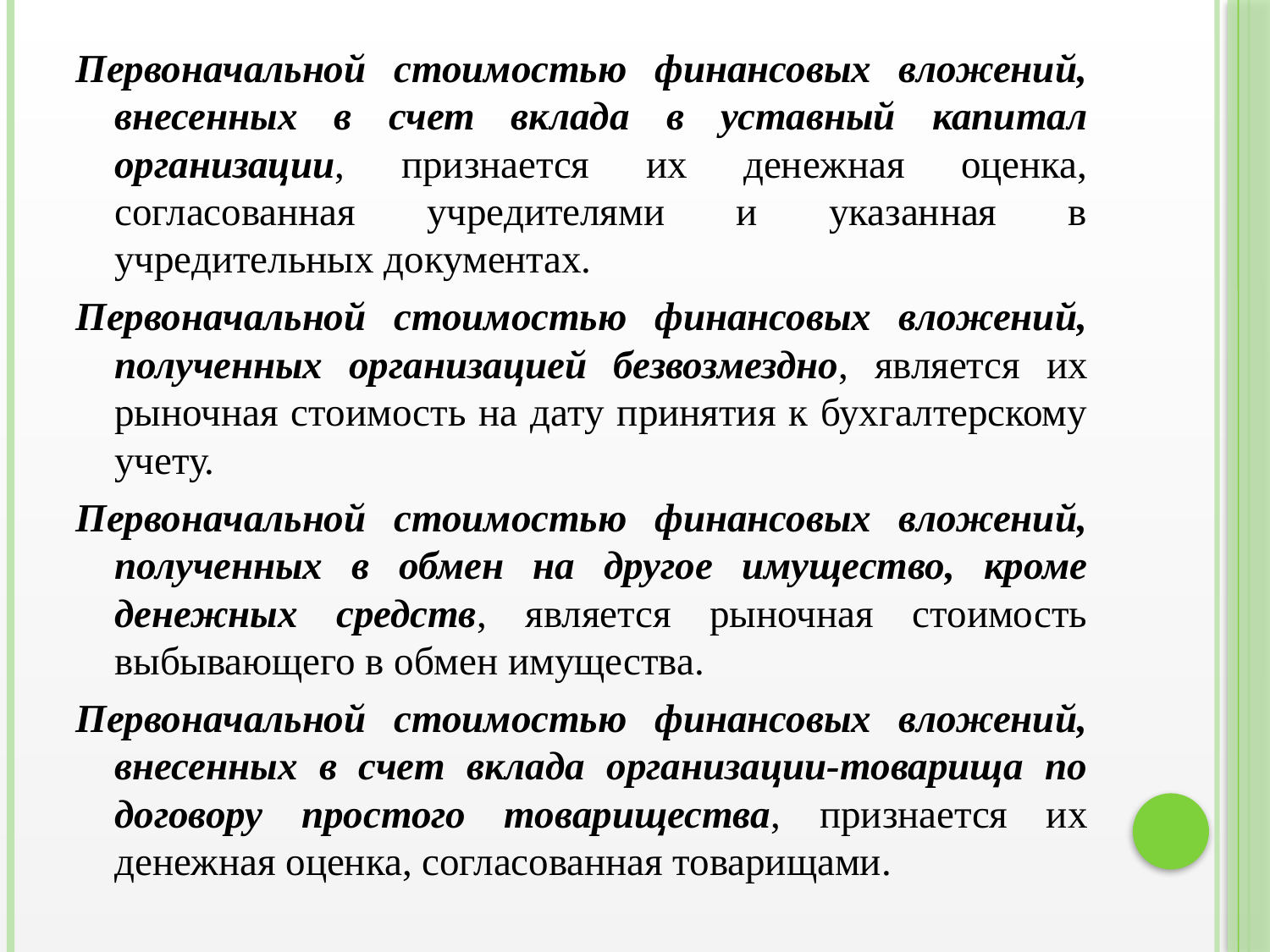

Первоначальной стоимостью финансовых вложений, внесенных в счет вклада в уставный капитал организации, признается их денежная оценка, согласованная учредителями и указанная в учредительных документах.
Первоначальной стоимостью финансовых вложений, полученных организацией безвозмездно, является их рыночная стоимость на дату принятия к бухгалтерскому учету.
Первоначальной стоимостью финансовых вложений, полученных в обмен на другое имущество, кроме денежных средств, является рыночная стоимость выбывающего в обмен имущества.
Первоначальной стоимостью финансовых вложений, внесенных в счет вклада организации-товарища по договору простого товарищества, признается их денежная оценка, согласованная товарищами.